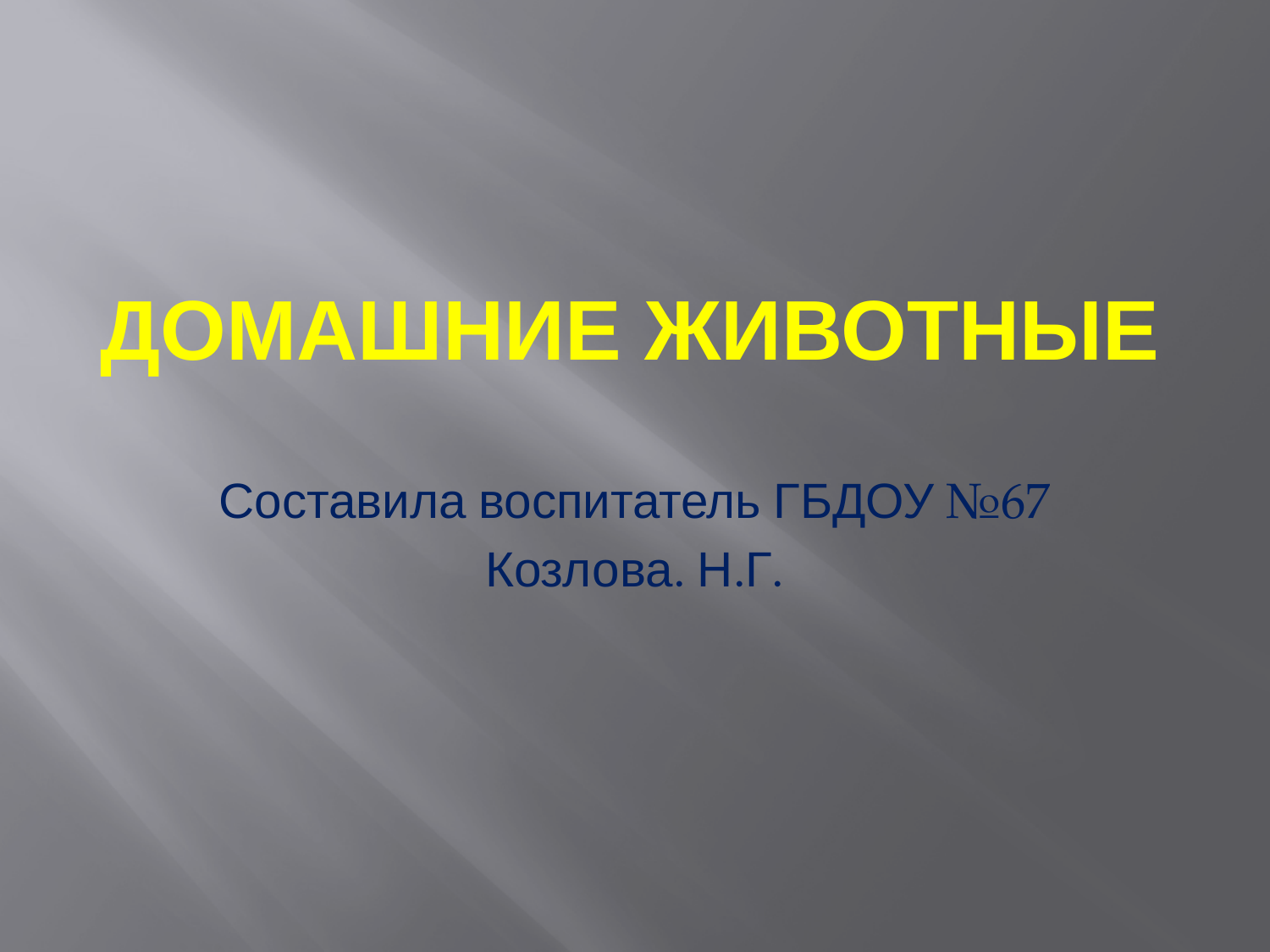

# Домашние животные
Составила воспитатель ГБДОУ №67
Козлова. Н.Г.